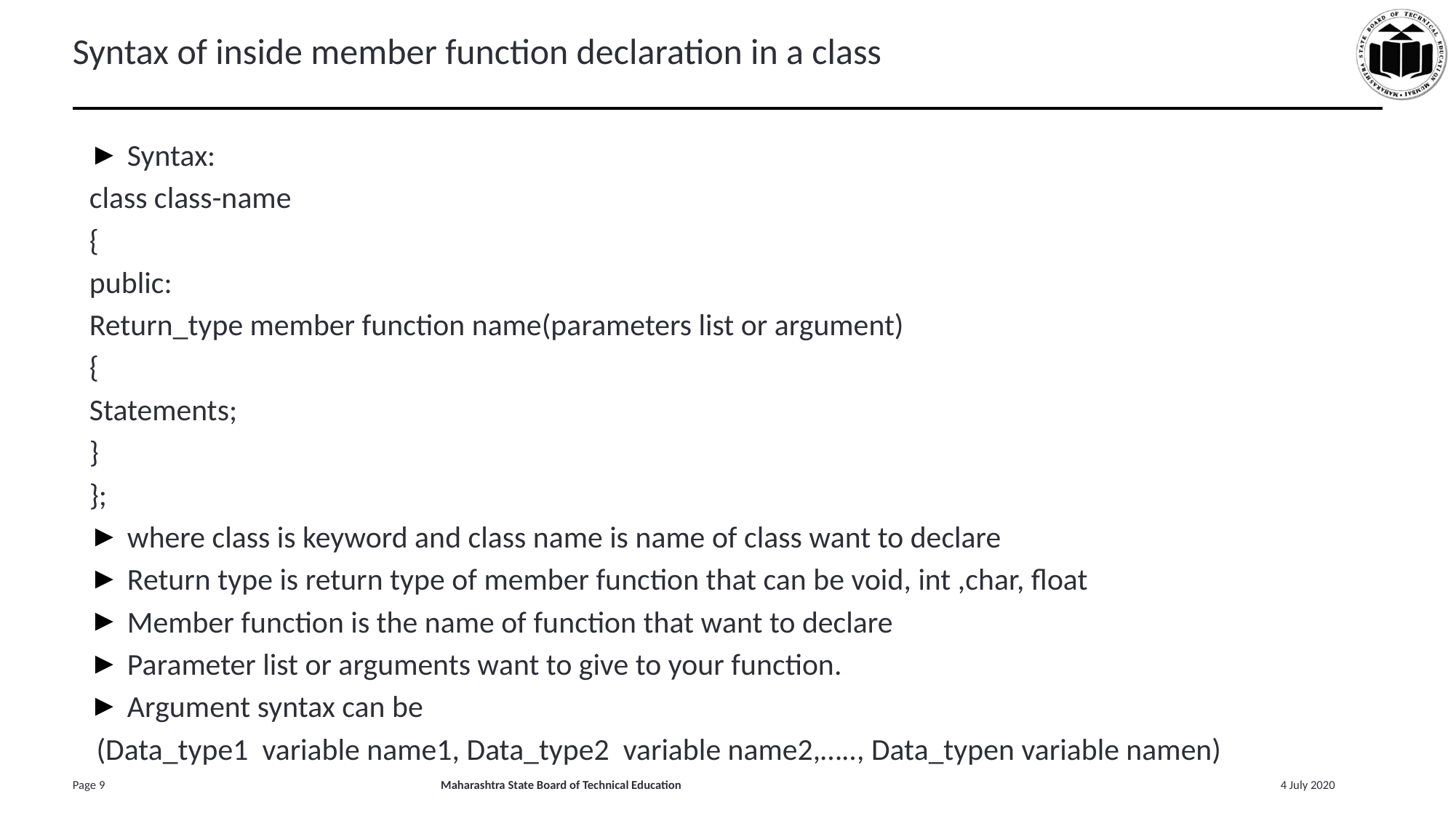

# Syntax of inside member function declaration in a class
Syntax:
class class-name
{
public:
Return_type member function name(parameters list or argument)
{
Statements;
}
};
where class is keyword and class name is name of class want to declare
Return type is return type of member function that can be void, int ,char, float
Member function is the name of function that want to declare
Parameter list or arguments want to give to your function.
Argument syntax can be
 (Data_type1  variable name1, Data_type2  variable name2,….., Data_typen variable namen)

9